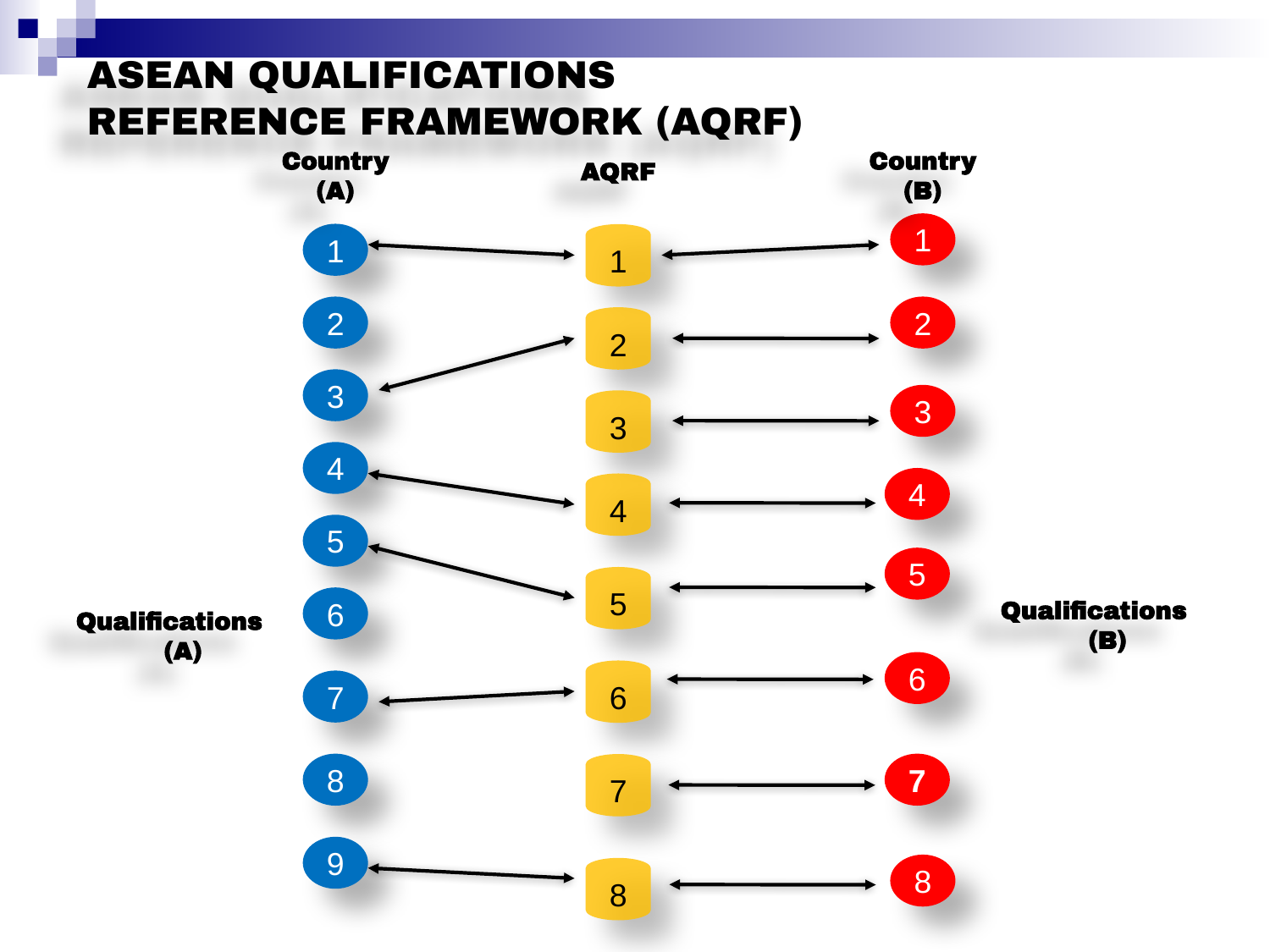

ASEAN QUALIFICATIONS
REFERENCE FRAMEWORK (AQRF)
Country
(A)
Country
(B)
AQRF
1
1
1
2
2
2
3
3
3
4
4
4
5
5
5
6
6
6
7
8
7
7
9
8
Qualifications
(B)
Qualifications
(A)
8